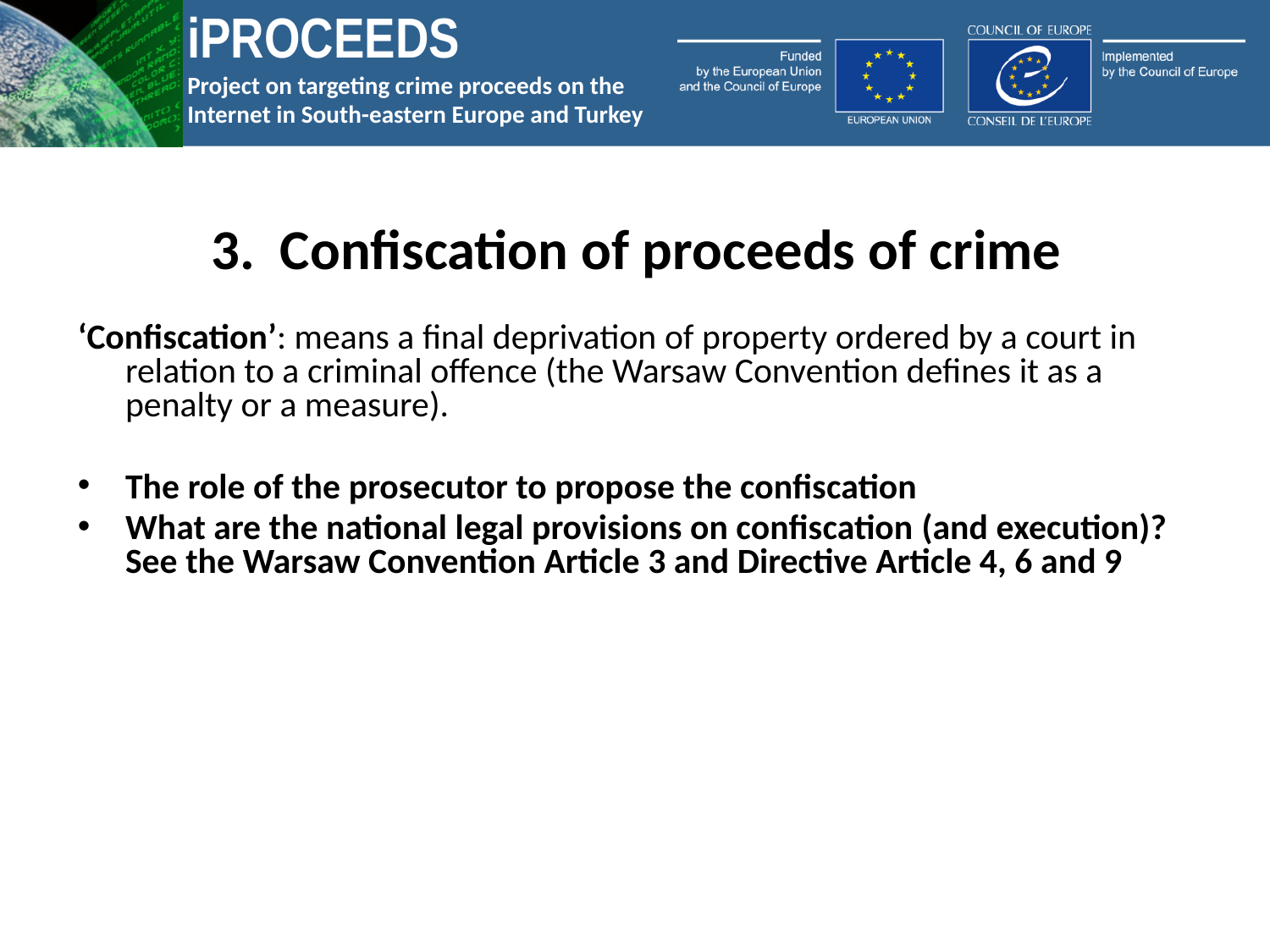

# 3.  Confiscation of proceeds of crime
‘Confiscation’: means a final deprivation of property ordered by a court in relation to a criminal offence (the Warsaw Convention defines it as a penalty or a measure).

The role of the prosecutor to propose the confiscation
What are the national legal provisions on confiscation (and execution)? See the Warsaw Convention Article 3 and Directive Article 4, 6 and 9